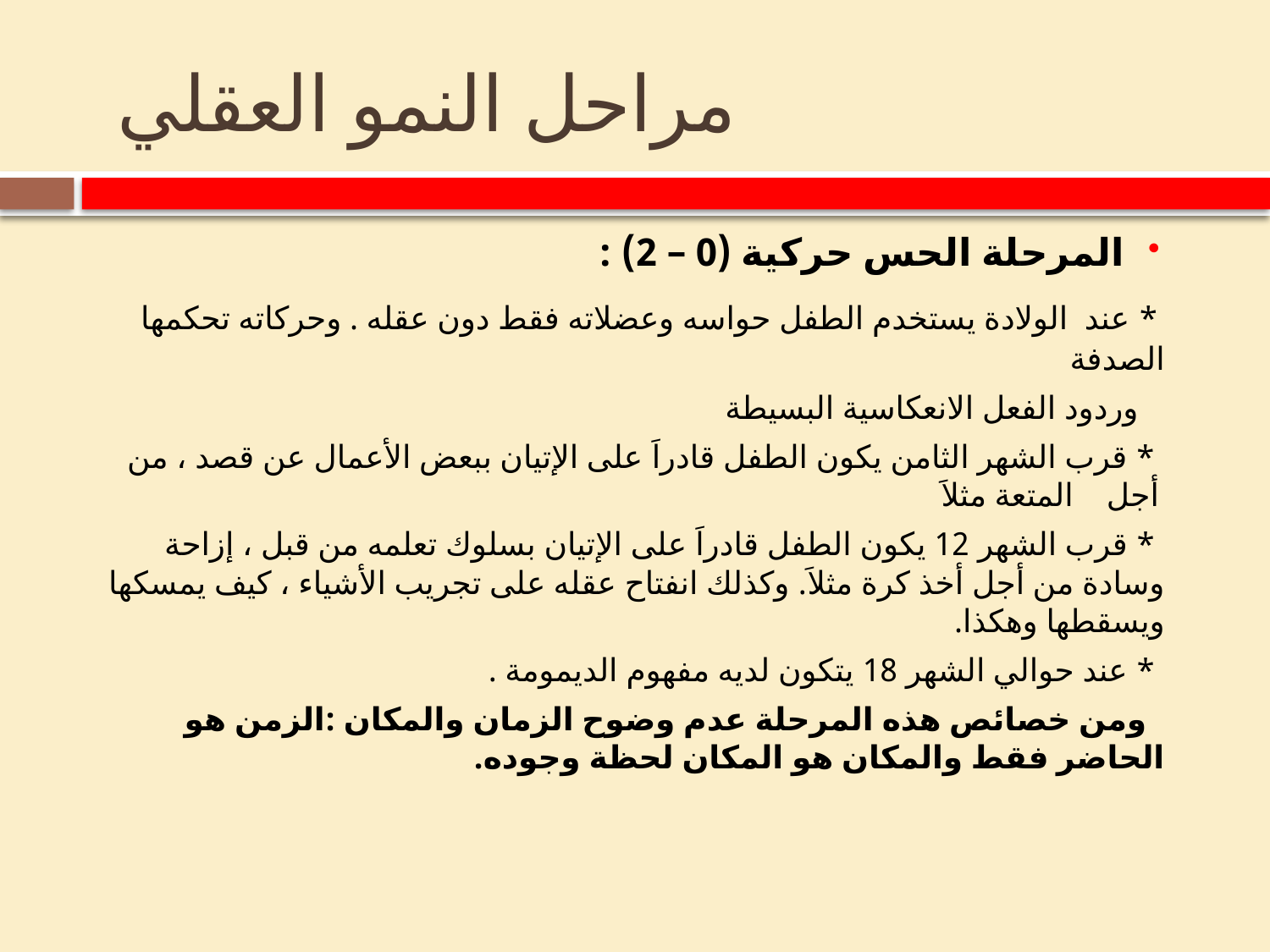

# مراحل النمو العقلي
المرحلة الحس حركية (0 – 2) :
    * عند  الولادة يستخدم الطفل حواسه وعضلاته فقط دون عقله . وحركاته تحكمها الصدفة
        وردود الفعل الانعكاسية البسيطة
      * قرب الشهر الثامن يكون الطفل قادراَ على الإتيان ببعض الأعمال عن قصد ، من أجل    المتعة مثلاَ
      * قرب الشهر 12 يكون الطفل قادراَ على الإتيان بسلوك تعلمه من قبل ، إزاحة وسادة من أجل أخذ كرة مثلاَ. وكذلك انفتاح عقله على تجريب الأشياء ، كيف يمسكها ويسقطها وهكذا.
      * عند حوالي الشهر 18 يتكون لديه مفهوم الديمومة .
       ومن خصائص هذه المرحلة عدم وضوح الزمان والمكان :الزمن هو الحاضر فقط والمكان هو المكان لحظة وجوده.